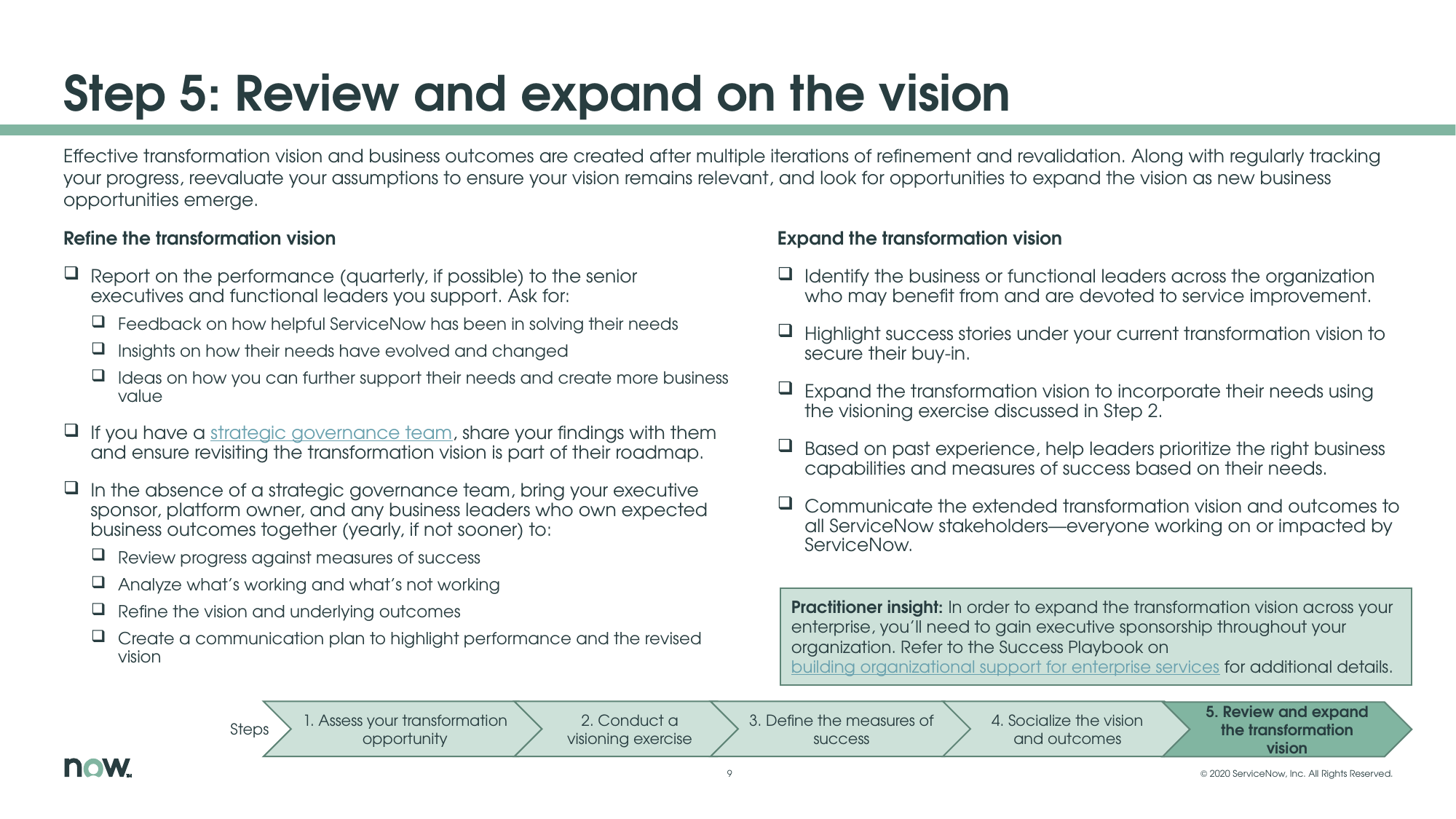

# Step 5: Review and expand on the vision

Effective transformation vision and business outcomes are created after multiple iterations of refinement and revalidation. Along with regularly tracking your progress, reevaluate your assumptions to ensure your vision remains relevant, and look for opportunities to expand the vision as new business opportunities emerge.
Refine the transformation vision
Report on the performance (quarterly, if possible) to the senior executives and functional leaders you support. Ask for:
Feedback on how helpful ServiceNow has been in solving their needs
Insights on how their needs have evolved and changed
Ideas on how you can further support their needs and create more business value
If you have a strategic governance team, share your findings with them and ensure revisiting the transformation vision is part of their roadmap.
In the absence of a strategic governance team, bring your executive sponsor, platform owner, and any business leaders who own expected business outcomes together (yearly, if not sooner) to:
Review progress against measures of success
Analyze what’s working and what’s not working
Refine the vision and underlying outcomes
Create a communication plan to highlight performance and the revised vision

Expand the transformation vision
Identify the business or functional leaders across the organization who may benefit from and are devoted to service improvement.
Highlight success stories under your current transformation vision to secure their buy-in.
Expand the transformation vision to incorporate their needs using the visioning exercise discussed in Step 2.
Based on past experience, help leaders prioritize the right business capabilities and measures of success based on their needs.
Communicate the extended transformation vision and outcomes to all ServiceNow stakeholders—everyone working on or impacted by ServiceNow.

Practitioner insight: In order to expand the transformation vision across your enterprise, you’ll need to gain executive sponsorship throughout your organization. Refer to the Success Playbook on building organizational support for enterprise services for additional details.
Steps
1. Assess your transformation opportunity
2. Conduct a visioning exercise
3. Define the measures of success
4. Socialize the vision and outcomes
5. Review and expand the transformation vision